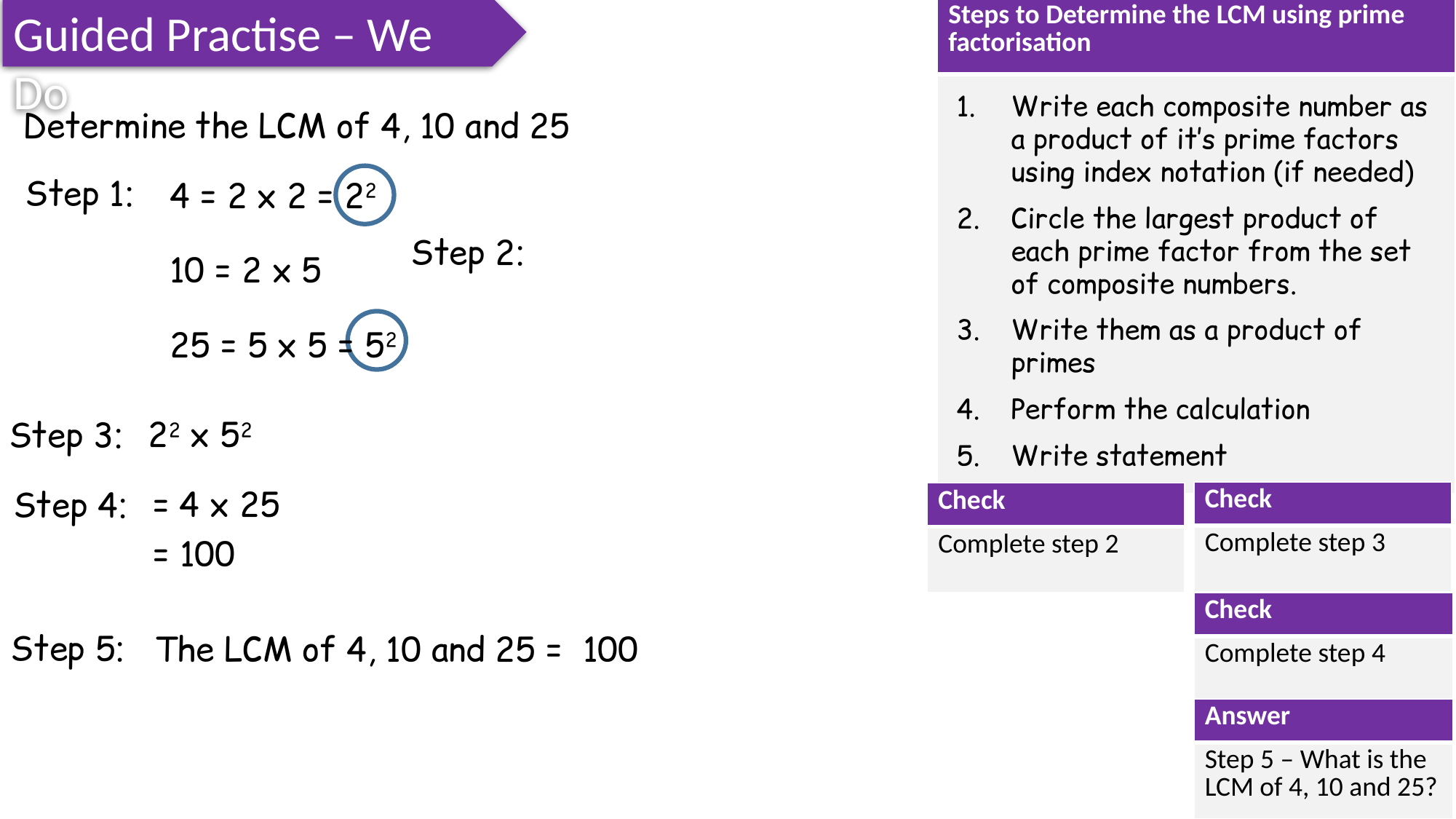

Guided Practise – We Do
| Steps to Determine the LCM using prime factorisation |
| --- |
|  |
Write each composite number as a product of it’s prime factors using index notation (if needed)
Circle the largest product of each prime factor from the set of composite numbers.
Write them as a product of primes
Perform the calculation
Write statement
Determine the LCM of 4, 10 and 25

Step 1:
4 = 2 x 2 = 22
Step 2:
10 = 2 x 5

25 = 5 x 5 = 52
22 x 52
Step 3:
= 4 x 25
Step 4:
| Check |
| --- |
| Complete step 3 |
| Check |
| --- |
| Complete step 2 |
= 100
| Check |
| --- |
| Complete step 4 |
Step 5:
The LCM of 4, 10 and 25 =  100
| Answer |
| --- |
| Step 5 – What is the LCM of 4, 10 and 25? |